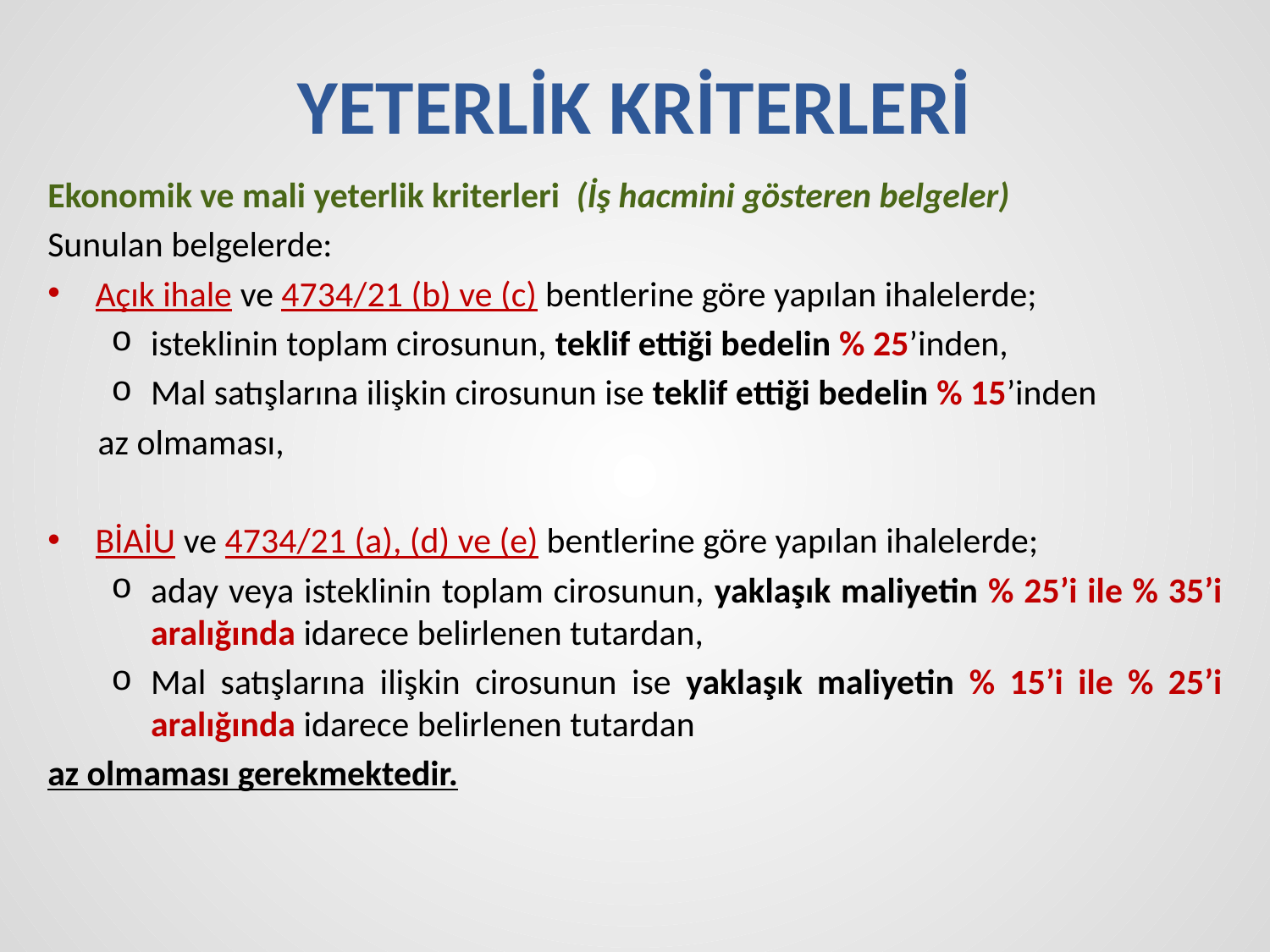

# YETERLİK KRİTERLERİ
Ekonomik ve mali yeterlik kriterleri  (İş hacmini gösteren belgeler)
Sunulan belgelerde:
Açık ihale ve 4734/21 (b) ve (c) bentlerine göre yapılan ihalelerde;
isteklinin toplam cirosunun, teklif ettiği bedelin % 25’inden,
Mal satışlarına ilişkin cirosunun ise teklif ettiği bedelin % 15’inden
az olmaması,

BİAİU ve 4734/21 (a), (d) ve (e) bentlerine göre yapılan ihalelerde;
aday veya isteklinin toplam cirosunun, yaklaşık maliyetin % 25’i ile % 35’i aralığında idarece belirlenen tutardan,
Mal satışlarına ilişkin cirosunun ise yaklaşık maliyetin % 15’i ile % 25’i aralığında idarece belirlenen tutardan
az olmaması gerekmektedir.